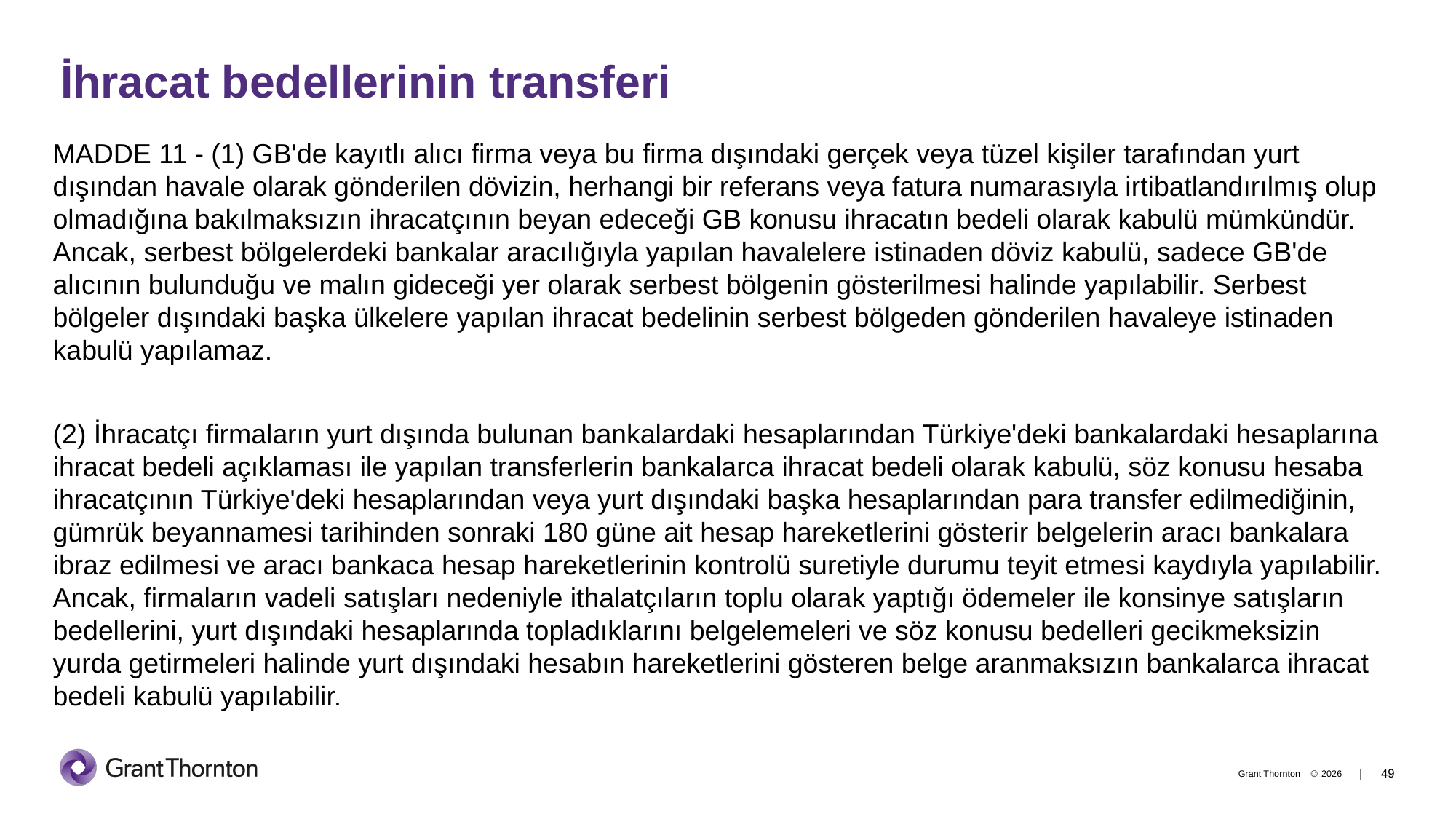

# İhracat bedellerinin transferi
MADDE 11 - (1) GB'de kayıtlı alıcı firma veya bu firma dışındaki gerçek veya tüzel kişiler tarafından yurt dışından havale olarak gönderilen dövizin, herhangi bir referans veya fatura numarasıyla irtibatlandırılmış olup olmadığına bakılmaksızın ihracatçının beyan edeceği GB konusu ihracatın bedeli olarak kabulü mümkündür. Ancak, serbest bölgelerdeki bankalar aracılığıyla yapılan havalelere istinaden döviz kabulü, sadece GB'de alıcının bulunduğu ve malın gideceği yer olarak serbest bölgenin gösterilmesi halinde yapılabilir. Serbest bölgeler dışındaki başka ülkelere yapılan ihracat bedelinin serbest bölgeden gönderilen havaleye istinaden kabulü yapılamaz.

(2) İhracatçı firmaların yurt dışında bulunan bankalardaki hesaplarından Türkiye'deki bankalardaki hesaplarına ihracat bedeli açıklaması ile yapılan transferlerin bankalarca ihracat bedeli olarak kabulü, söz konusu hesaba ihracatçının Türkiye'deki hesaplarından veya yurt dışındaki başka hesaplarından para transfer edilmediğinin, gümrük beyannamesi tarihinden sonraki 180 güne ait hesap hareketlerini gösterir belgelerin aracı bankalara ibraz edilmesi ve aracı bankaca hesap hareketlerinin kontrolü suretiyle durumu teyit etmesi kaydıyla yapılabilir. Ancak, firmaların vadeli satışları nedeniyle ithalatçıların toplu olarak yaptığı ödemeler ile konsinye satışların bedellerini, yurt dışındaki hesaplarında topladıklarını belgelemeleri ve söz konusu bedelleri gecikmeksizin yurda getirmeleri halinde yurt dışındaki hesabın hareketlerini gösteren belge aranmaksızın bankalarca ihracat bedeli kabulü yapılabilir.
49